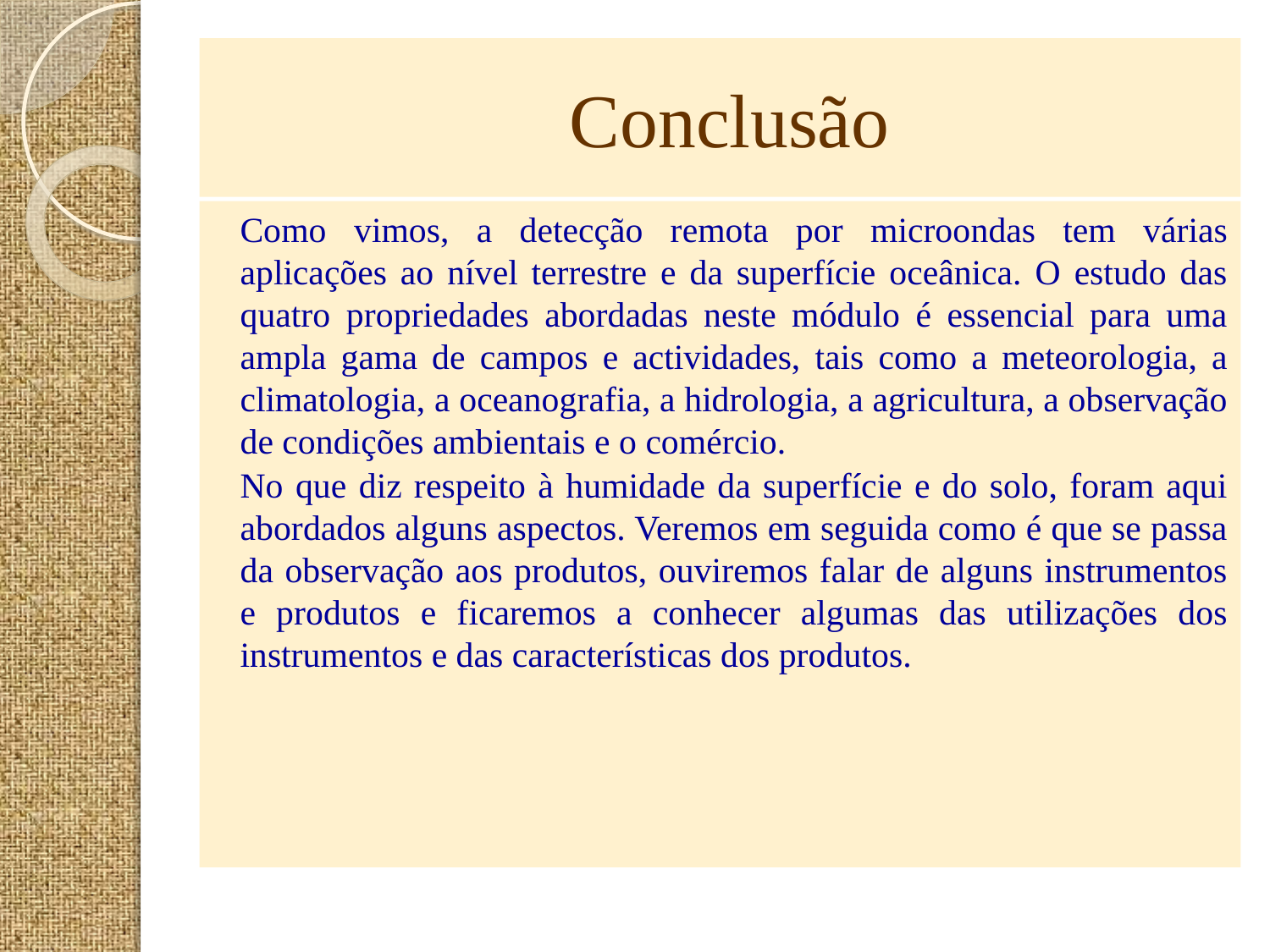

# Conclusão
		Como vimos, a detecção remota por microondas tem várias aplicações ao nível terrestre e da superfície oceânica. O estudo das quatro propriedades abordadas neste módulo é essencial para uma ampla gama de campos e actividades, tais como a meteorologia, a climatologia, a oceanografia, a hidrologia, a agricultura, a observação de condições ambientais e o comércio.
		No que diz respeito à humidade da superfície e do solo, foram aqui abordados alguns aspectos. Veremos em seguida como é que se passa da observação aos produtos, ouviremos falar de alguns instrumentos e produtos e ficaremos a conhecer algumas das utilizações dos instrumentos e das características dos produtos.